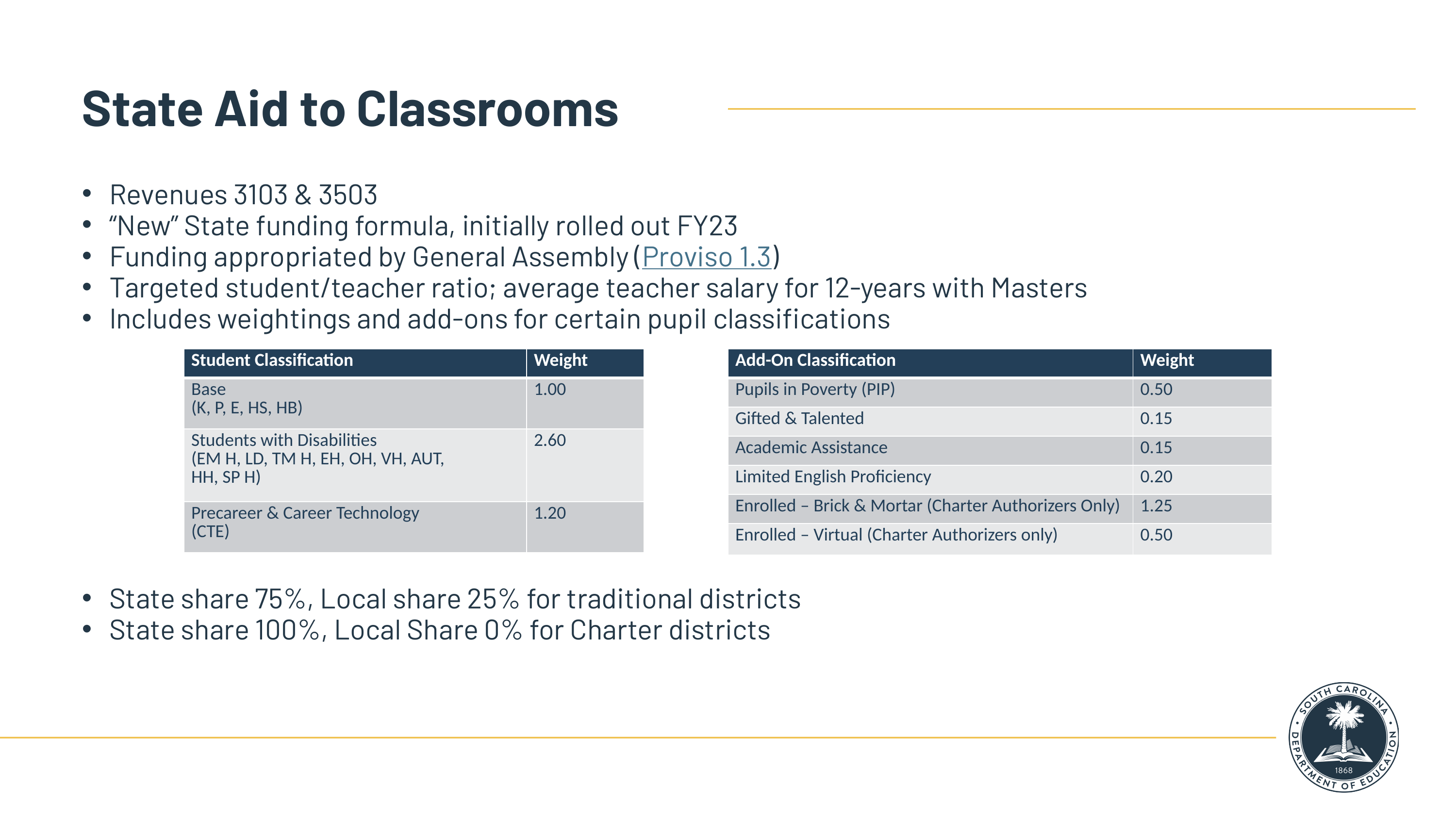

State Aid to Classrooms

Revenues 3103 & 3503
“New” State funding formula, initially rolled out FY23
Funding appropriated by General Assembly (Proviso 1.3)
Targeted student/teacher ratio; average teacher salary for 12-years with Masters
Includes weightings and add-ons for certain pupil classifications

State share 75%, Local share 25% for traditional districts
State share 100%, Local Share 0% for Charter districts
| Student Classification | Weight |
| --- | --- |
| Base (K, P, E, HS, HB) | 1.00 |
| Students with Disabilities (EM H, LD, TM H, EH, OH, VH, AUT, HH, SP H) | 2.60 |
| Precareer & Career Technology (CTE) | 1.20 |
| Add-On Classification | Weight |
| --- | --- |
| Pupils in Poverty (PIP) | 0.50 |
| Gifted & Talented | 0.15 |
| Academic Assistance | 0.15 |
| Limited English Proficiency | 0.20 |
| Enrolled – Brick & Mortar (Charter Authorizers Only) | 1.25 |
| Enrolled – Virtual (Charter Authorizers only) | 0.50 |